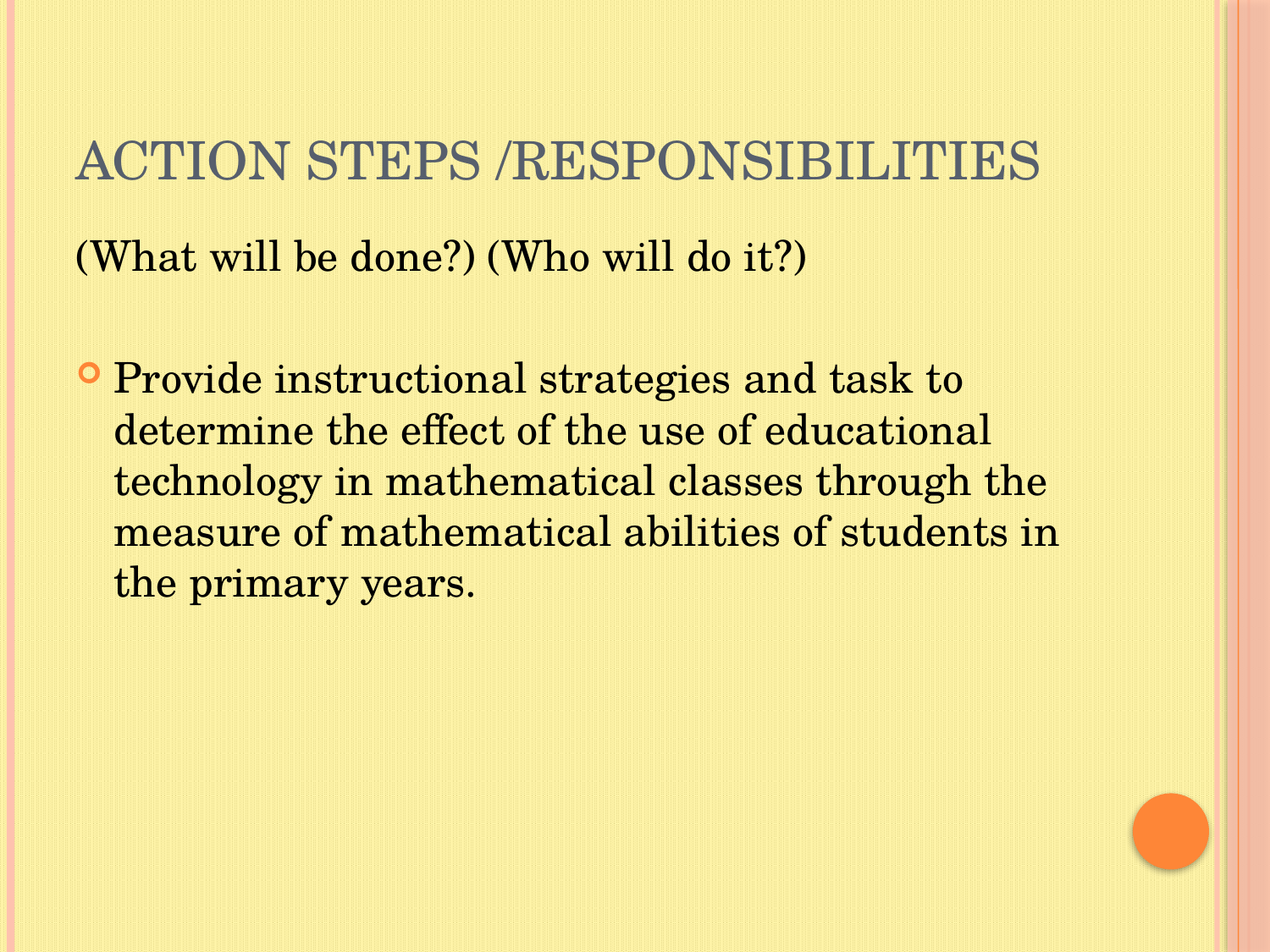

# ACTION STEPS /RESPONSIBILITIES
(What will be done?) (Who will do it?)

Provide instructional strategies and task to determine the effect of the use of educational technology in mathematical classes through the measure of mathematical abilities of students in the primary years.